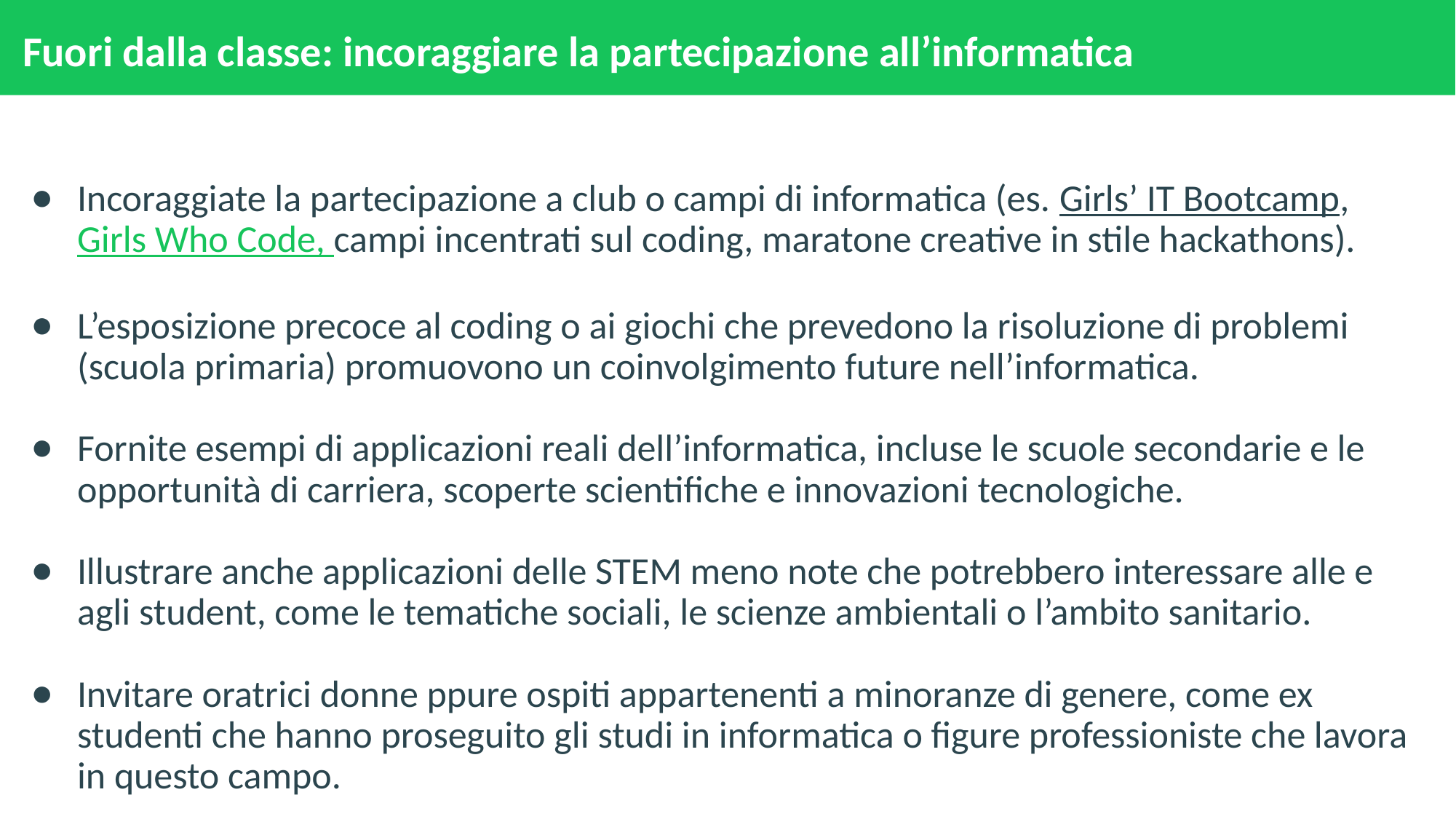

# Fuori dalla classe: incoraggiare la partecipazione all’informatica
Incoraggiate la partecipazione a club o campi di informatica (es. Girls’ IT Bootcamp, Girls Who Code, campi incentrati sul coding, maratone creative in stile hackathons).
L’esposizione precoce al coding o ai giochi che prevedono la risoluzione di problemi (scuola primaria) promuovono un coinvolgimento future nell’informatica.
Fornite esempi di applicazioni reali dell’informatica, incluse le scuole secondarie e le opportunità di carriera, scoperte scientifiche e innovazioni tecnologiche.
Illustrare anche applicazioni delle STEM meno note che potrebbero interessare alle e agli student, come le tematiche sociali, le scienze ambientali o l’ambito sanitario.
Invitare oratrici donne ppure ospiti appartenenti a minoranze di genere, come ex studenti che hanno proseguito gli studi in informatica o figure professioniste che lavora in questo campo.